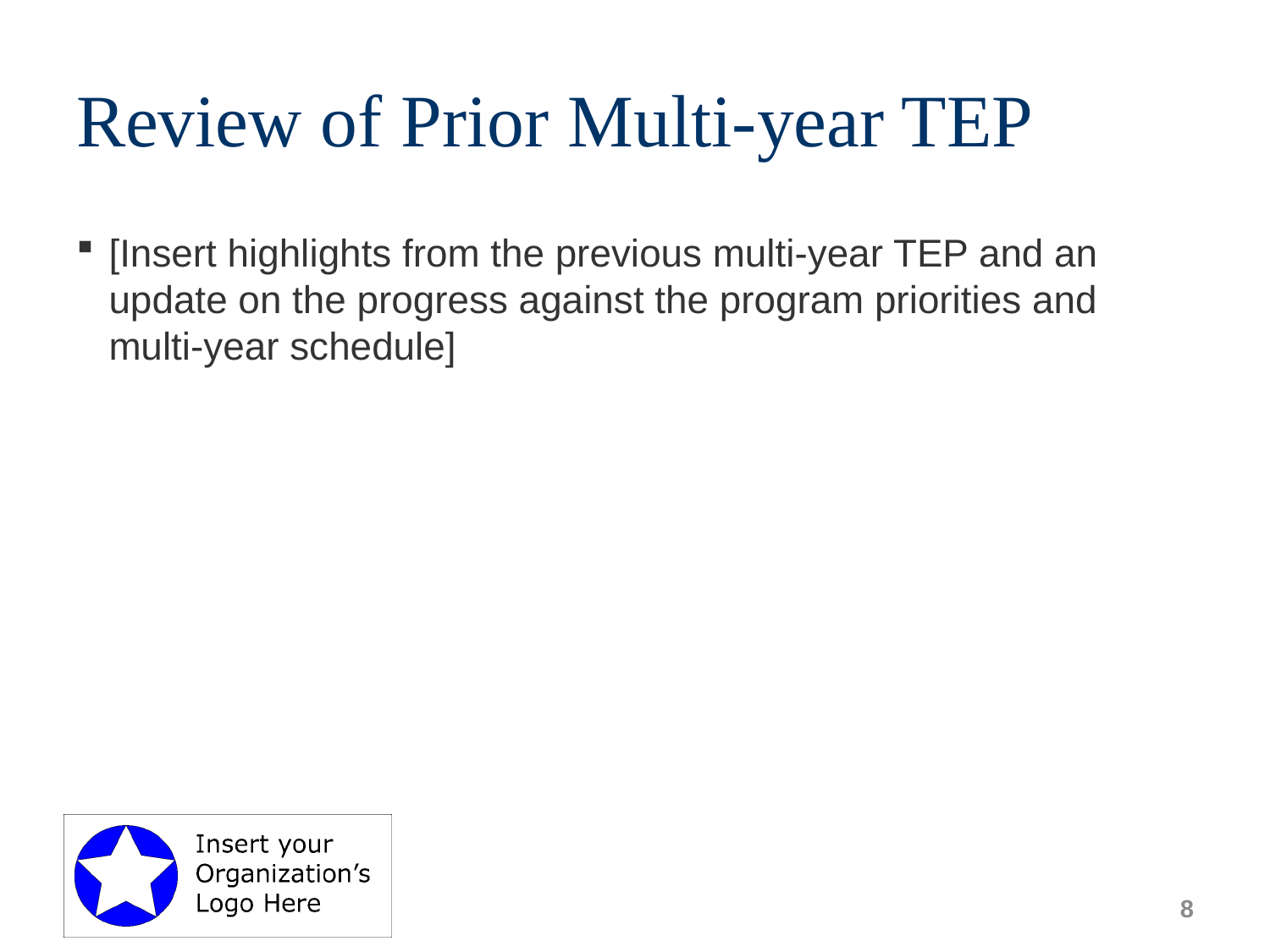

# Review of Prior Multi-year TEP
[Insert highlights from the previous multi-year TEP and an update on the progress against the program priorities and multi-year schedule]
8